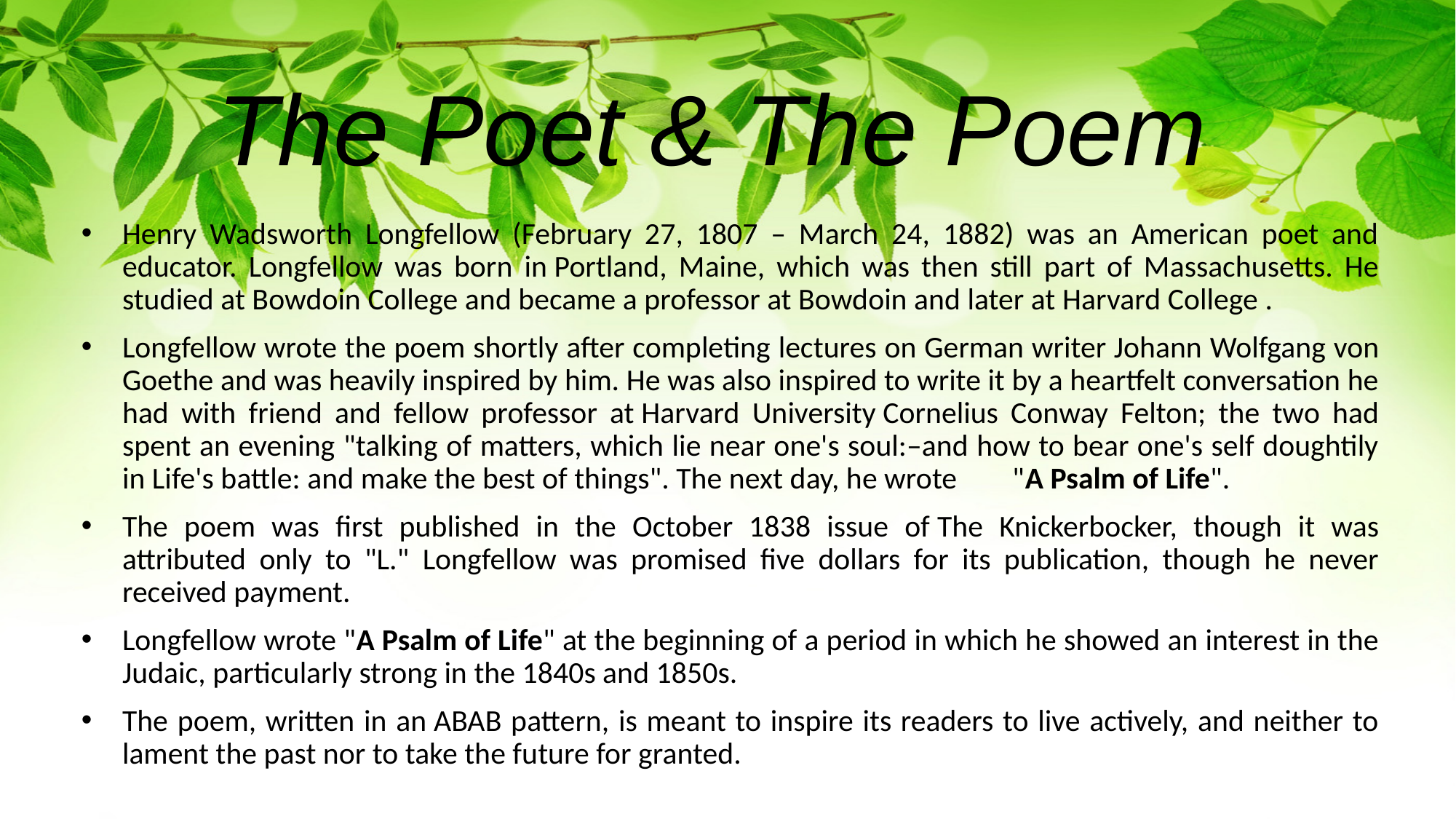

# The Poet & The Poem
Henry Wadsworth Longfellow (February 27, 1807 – March 24, 1882) was an American poet and educator. Longfellow was born in Portland, Maine, which was then still part of Massachusetts. He studied at Bowdoin College and became a professor at Bowdoin and later at Harvard College .
Longfellow wrote the poem shortly after completing lectures on German writer Johann Wolfgang von Goethe and was heavily inspired by him. He was also inspired to write it by a heartfelt conversation he had with friend and fellow professor at Harvard University Cornelius Conway Felton; the two had spent an evening "talking of matters, which lie near one's soul:–and how to bear one's self doughtily in Life's battle: and make the best of things". The next day, he wrote        "A Psalm of Life".
The poem was first published in the October 1838 issue of The Knickerbocker, though it was attributed only to "L." Longfellow was promised five dollars for its publication, though he never received payment.
Longfellow wrote "A Psalm of Life" at the beginning of a period in which he showed an interest in the Judaic, particularly strong in the 1840s and 1850s.
The poem, written in an ABAB pattern, is meant to inspire its readers to live actively, and neither to lament the past nor to take the future for granted.